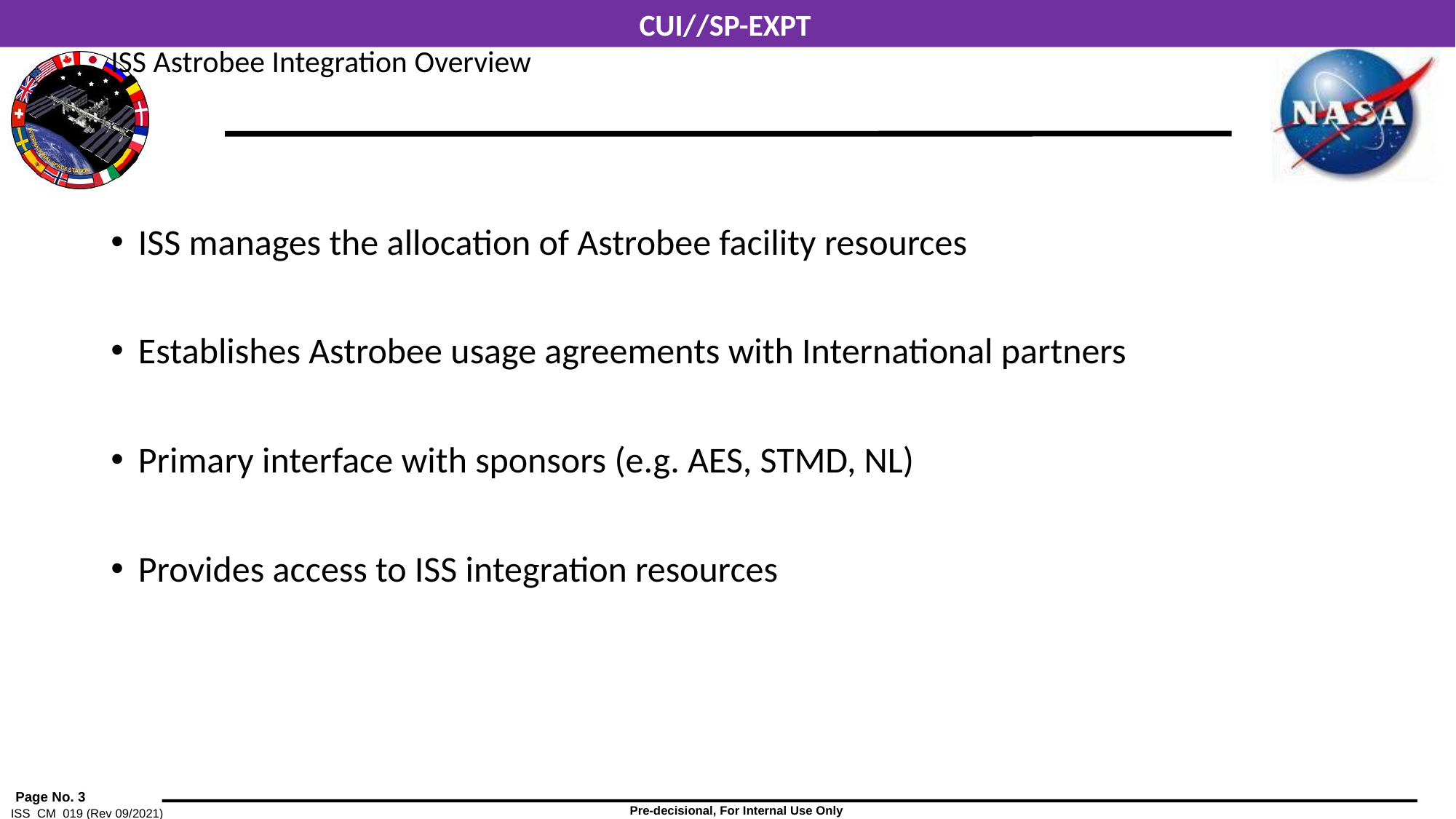

# ISS Astrobee Integration Overview
ISS manages the allocation of Astrobee facility resources

Establishes Astrobee usage agreements with International partners

Primary interface with sponsors (e.g. AES, STMD, NL)

Provides access to ISS integration resources